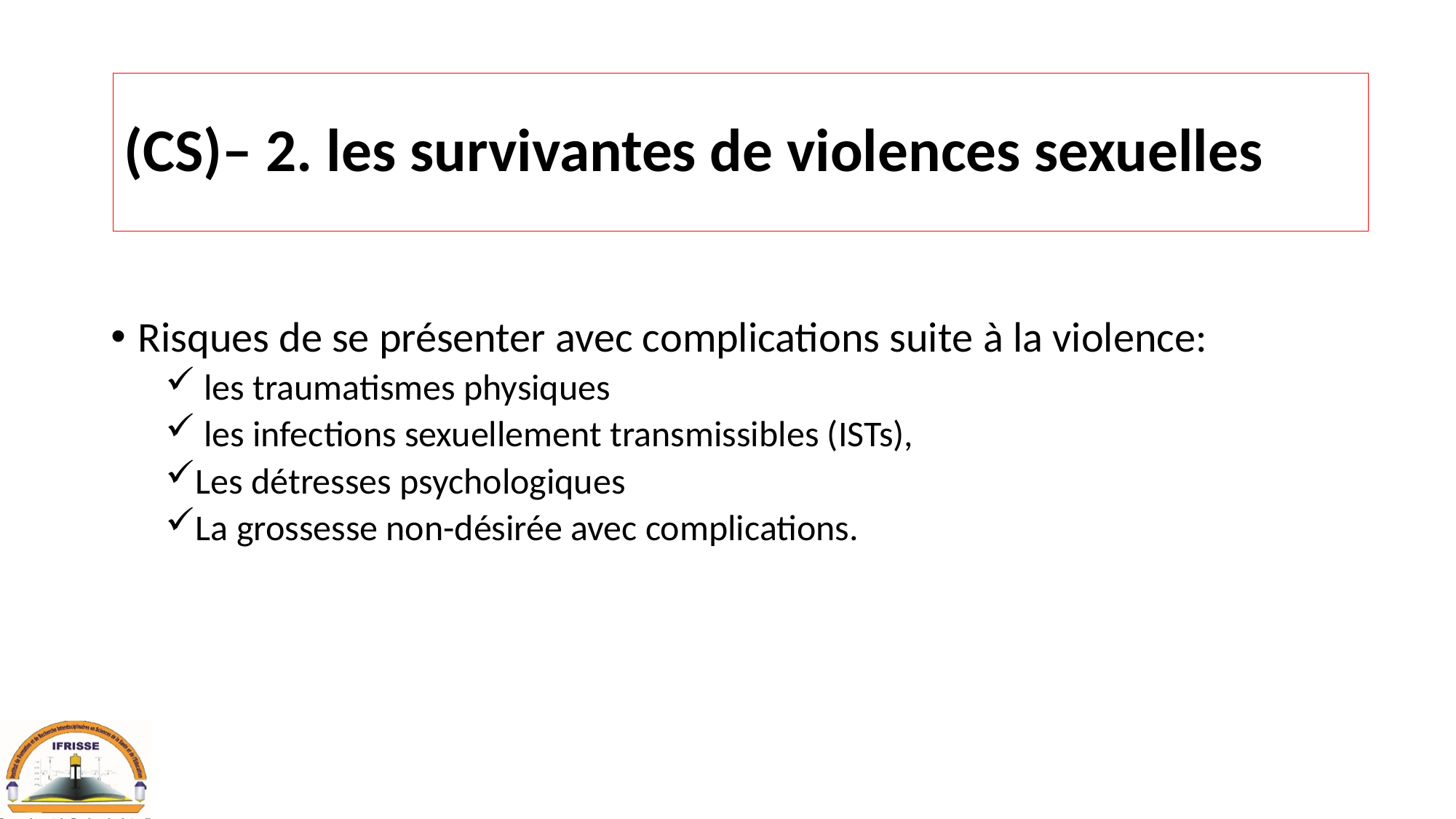

# (CS)– 2. les survivantes de violences sexuelles
Risques de se présenter avec complications suite à la violence:
 les traumatismes physiques
 les infections sexuellement transmissibles (ISTs),
Les détresses psychologiques
La grossesse non-désirée avec complications.